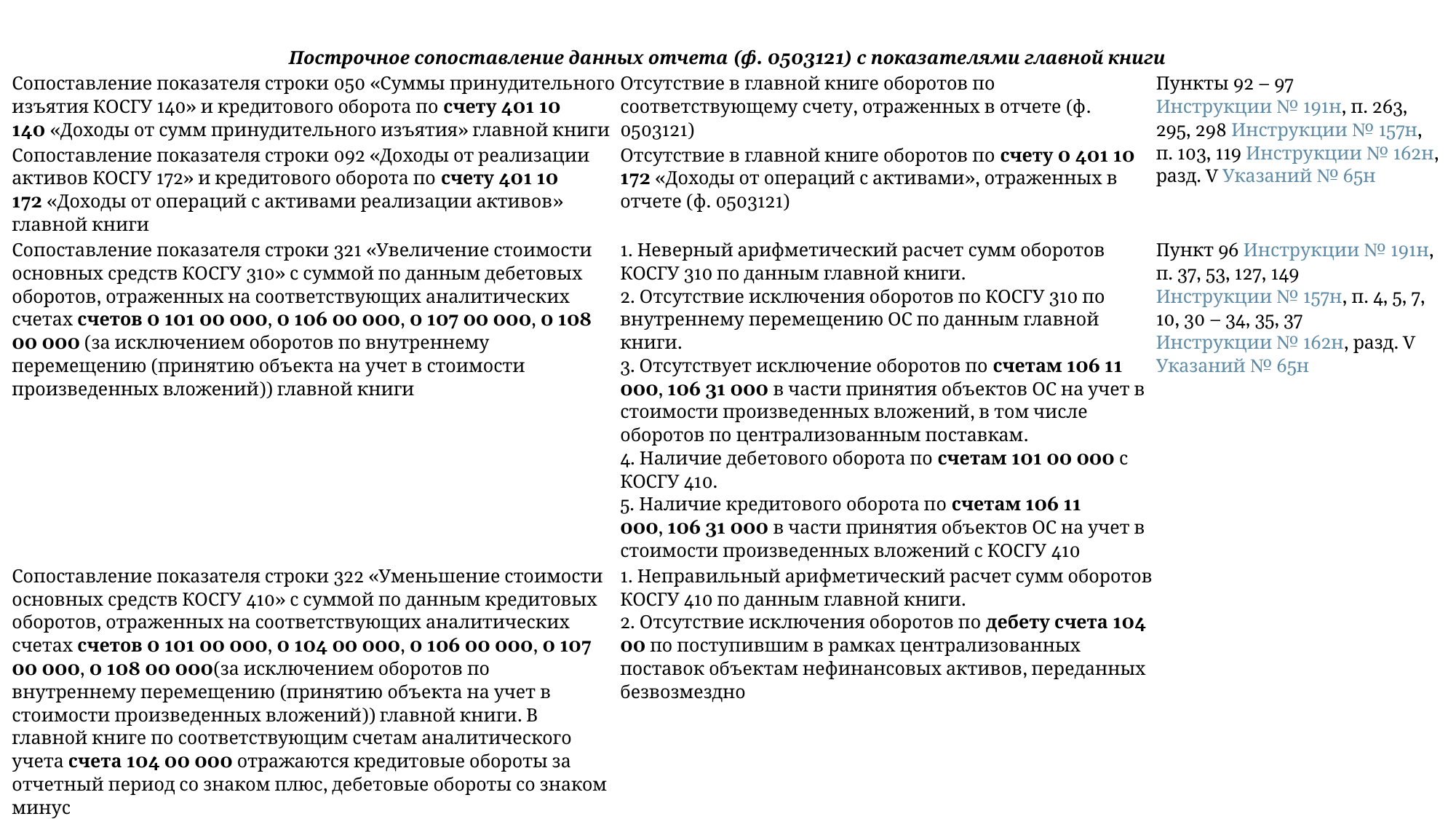

| Построчное сопоставление данных отчета (ф. 0503121) с показателями главной книги |  |  |
| --- | --- | --- |
| Сопоставление показателя строки 050 «Суммы принудительного изъятия КОСГУ 140» и кредитового оборота по счету 401 10 140 «Доходы от сумм принудительного изъятия» главной книги | Отсутствие в главной книге оборотов по соответствующему счету, отраженных в отчете (ф. 0503121) | Пункты 92 – 97 Инструкции № 191н, п. 263, 295, 298 Инструкции № 157н, п. 103, 119 Инструкции № 162н, разд. V Указаний № 65н |
| Сопоставление показателя строки 092 «Доходы от реализации активов КОСГУ 172» и кредитового оборота по счету 401 10 172 «Доходы от операций с активами реализации активов» главной книги | Отсутствие в главной книге оборотов по счету 0 401 10 172 «Доходы от операций с активами», отраженных в отчете (ф. 0503121) |  |
| Сопоставление показателя строки 321 «Увеличение стоимости основных средств КОСГУ 310» с суммой по данным дебетовых оборотов, отраженных на соответствующих аналитических счетах счетов 0 101 00 000, 0 106 00 000, 0 107 00 000, 0 108 00 000 (за исключением оборотов по внутреннему перемещению (принятию объекта на учет в стоимости произведенных вложений)) главной книги | 1. Неверный арифметический расчет сумм оборотов КОСГУ 310 по данным главной книги. 2. Отсутствие исключения оборотов по КОСГУ 310 по внутреннему перемещению ОС по данным главной книги. 3. Отсутствует исключение оборотов по счетам 106 11 000, 106 31 000 в части принятия объектов ОС на учет в стоимости произведенных вложений, в том числе оборотов по централизованным поставкам. 4. Наличие дебетового оборота по счетам 101 00 000 с КОСГУ 410. 5. Наличие кредитового оборота по счетам 106 11 000, 106 31 000 в части принятия объектов ОС на учет в стоимости произведенных вложений с КОСГУ 410 | Пункт 96 Инструкции № 191н, п. 37, 53, 127, 149 Инструкции № 157н, п. 4, 5, 7, 10, 30 – 34, 35, 37 Инструкции № 162н, разд. V Указаний № 65н |
| Сопоставление показателя строки 322 «Уменьшение стоимости основных средств КОСГУ 410» с суммой по данным кредитовых оборотов, отраженных на соответствующих аналитических счетах счетов 0 101 00 000, 0 104 00 000, 0 106 00 000, 0 107 00 000, 0 108 00 000(за исключением оборотов по внутреннему перемещению (принятию объекта на учет в стоимости произведенных вложений)) главной книги. В главной книге по соответствующим счетам аналитического учета счета 104 00 000 отражаются кредитовые обороты за отчетный период со знаком плюс, дебетовые обороты со знаком минус | 1. Неправильный арифметический расчет сумм оборотов КОСГУ 410 по данным главной книги. 2. Отсутствие исключения оборотов по дебету счета 104 00 по поступившим в рамках централизованных поставок объектам нефинансовых активов, переданных безвозмездно |  |